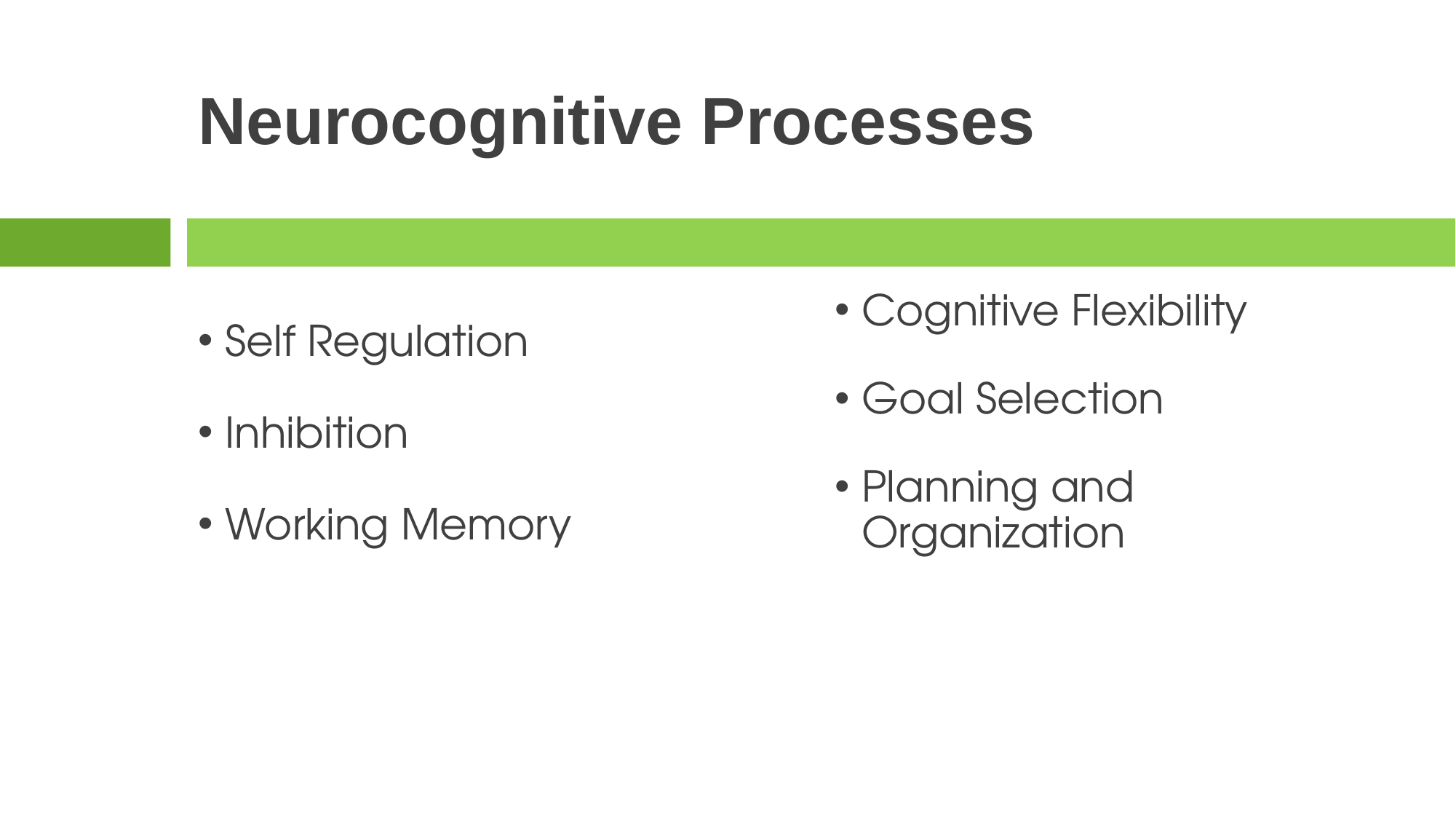

# Neurocognitive Processes
Self Regulation
Inhibition
Working Memory
Cognitive Flexibility
Goal Selection
Planning and  Organization